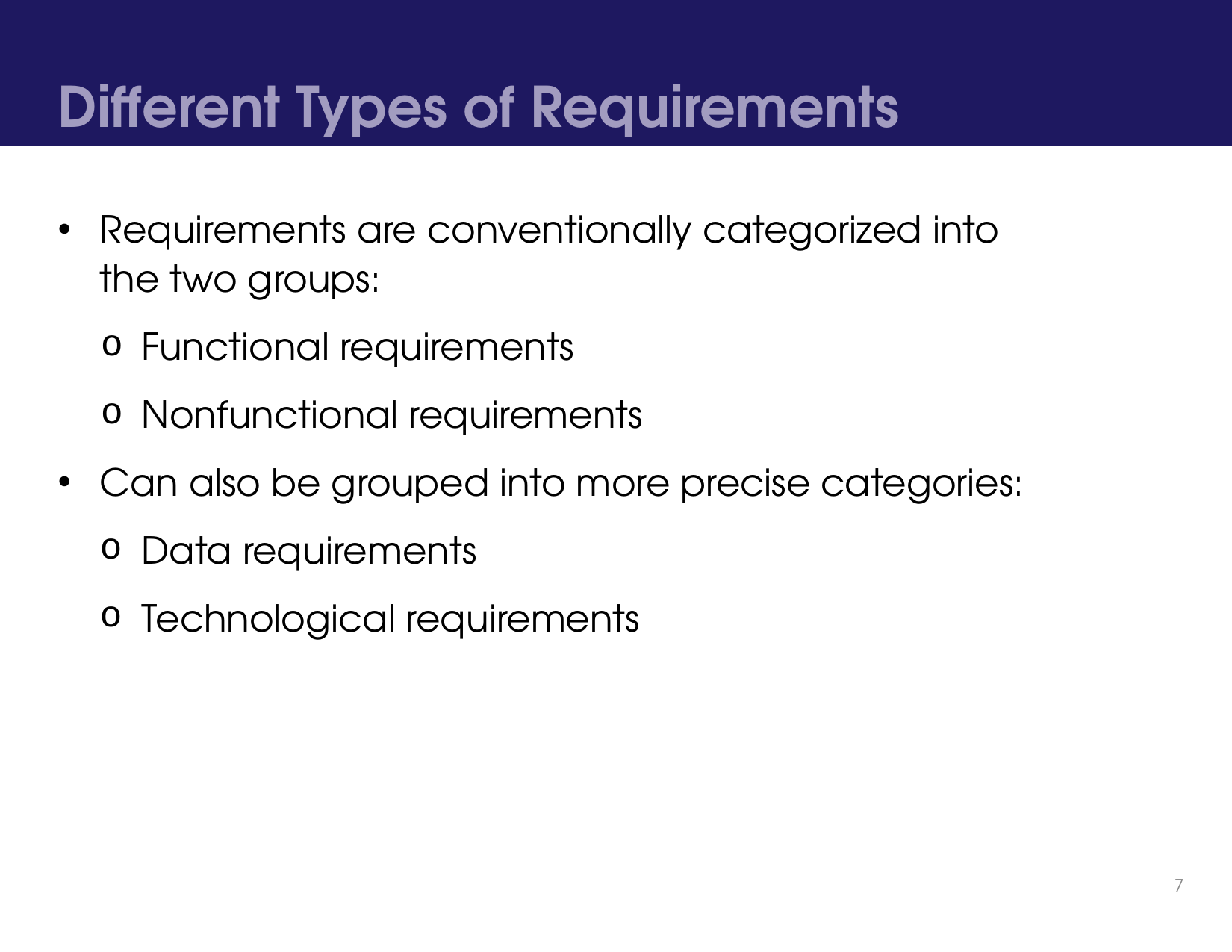

# Different Types of Requirements
Requirements are conventionally categorized into the two groups:
Functional requirements
Nonfunctional requirements
Can also be grouped into more precise categories:
Data requirements
Technological requirements

7